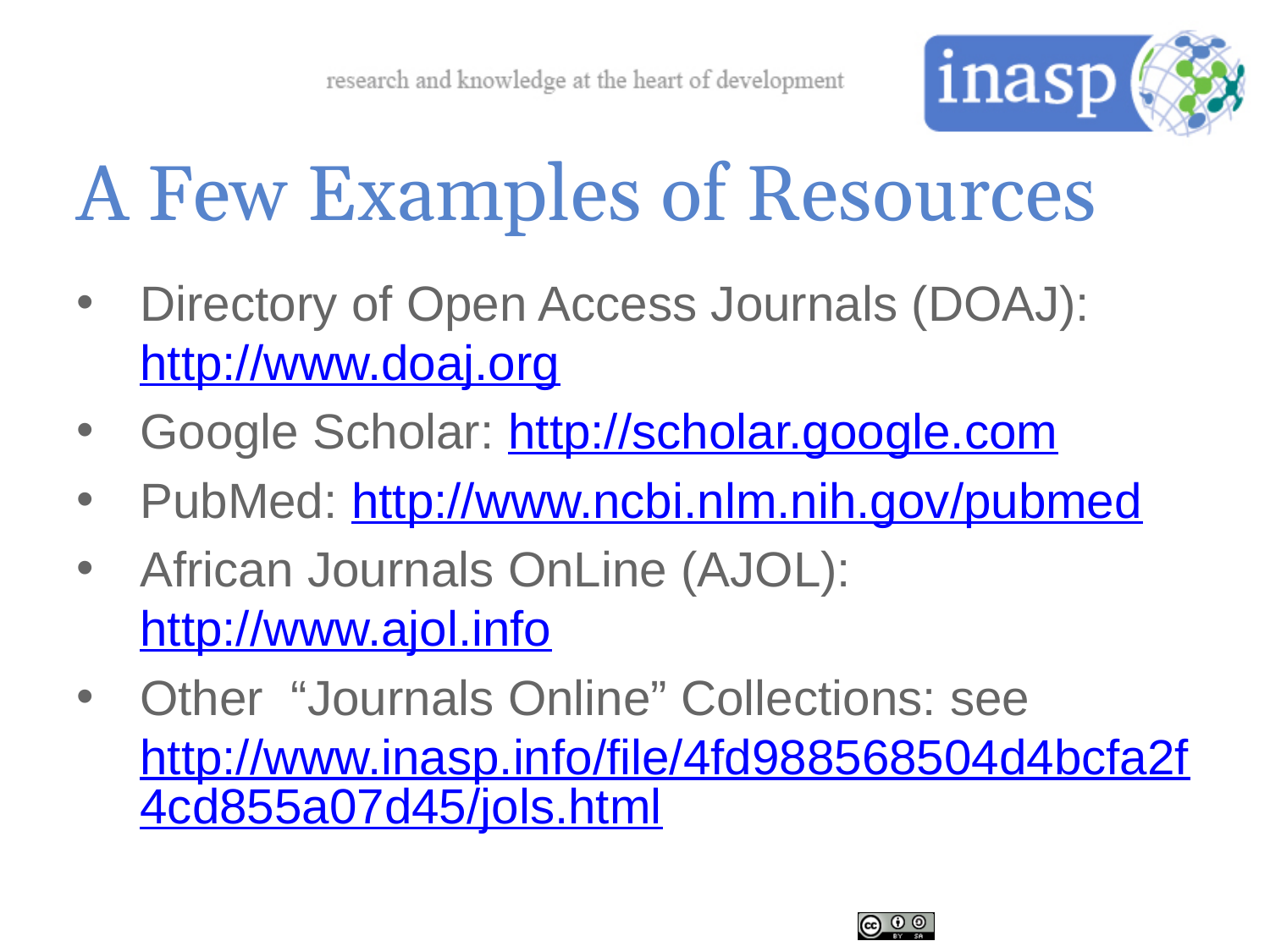

# A Few Examples of Resources
Directory of Open Access Journals (DOAJ): http://www.doaj.org
Google Scholar: http://scholar.google.com
PubMed: http://www.ncbi.nlm.nih.gov/pubmed
African Journals OnLine (AJOL):   http://www.ajol.info
Other  “Journals Online” Collections: see http://www.inasp.info/file/4fd988568504d4bcfa2f4cd855a07d45/jols.html